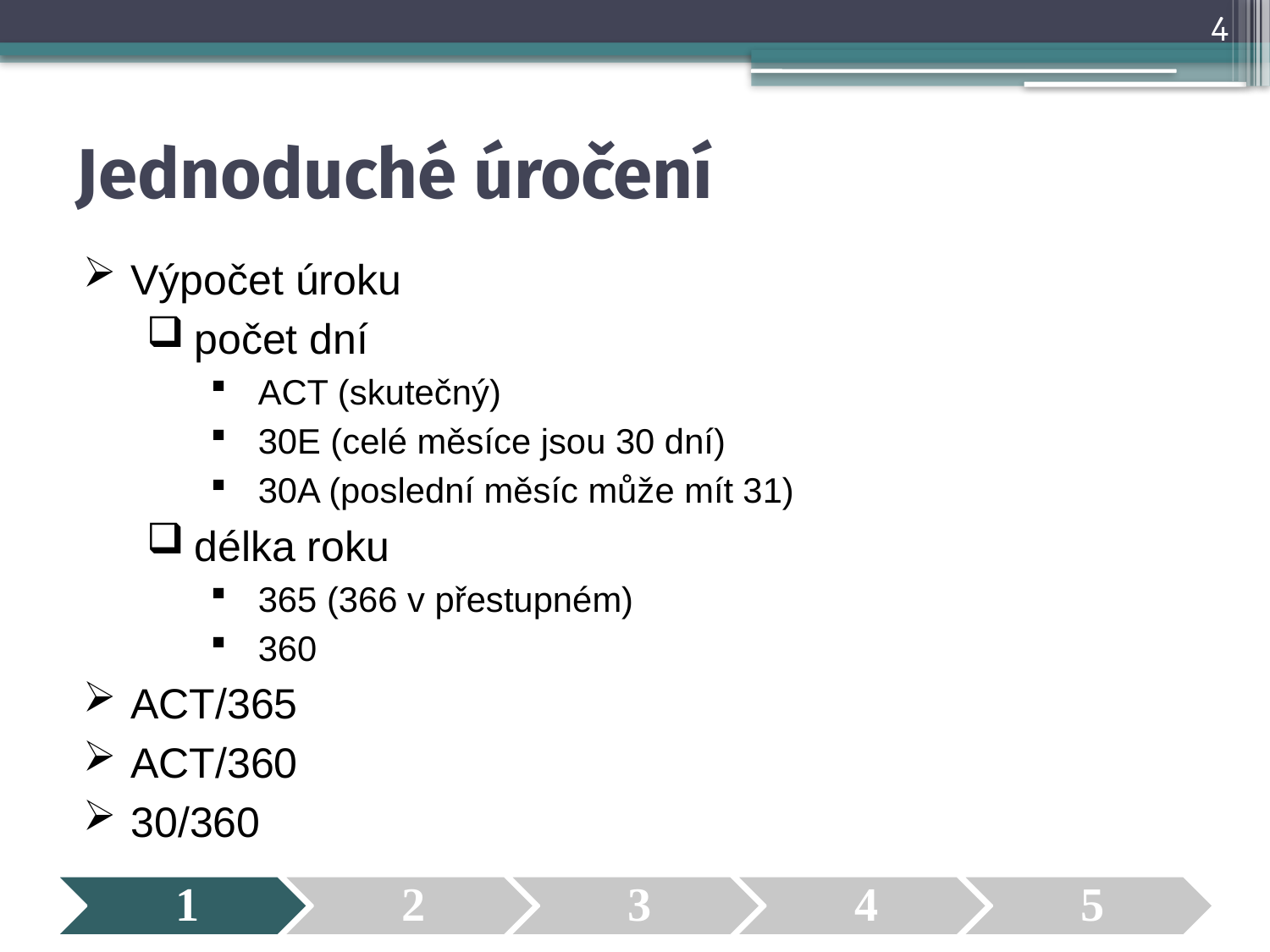

4
# Jednoduché úročení
Výpočet úroku
počet dní
ACT (skutečný)
30E (celé měsíce jsou 30 dní)
30A (poslední měsíc může mít 31)
délka roku
365 (366 v přestupném)
360
ACT/365
ACT/360
30/360

1
2
3
4
5